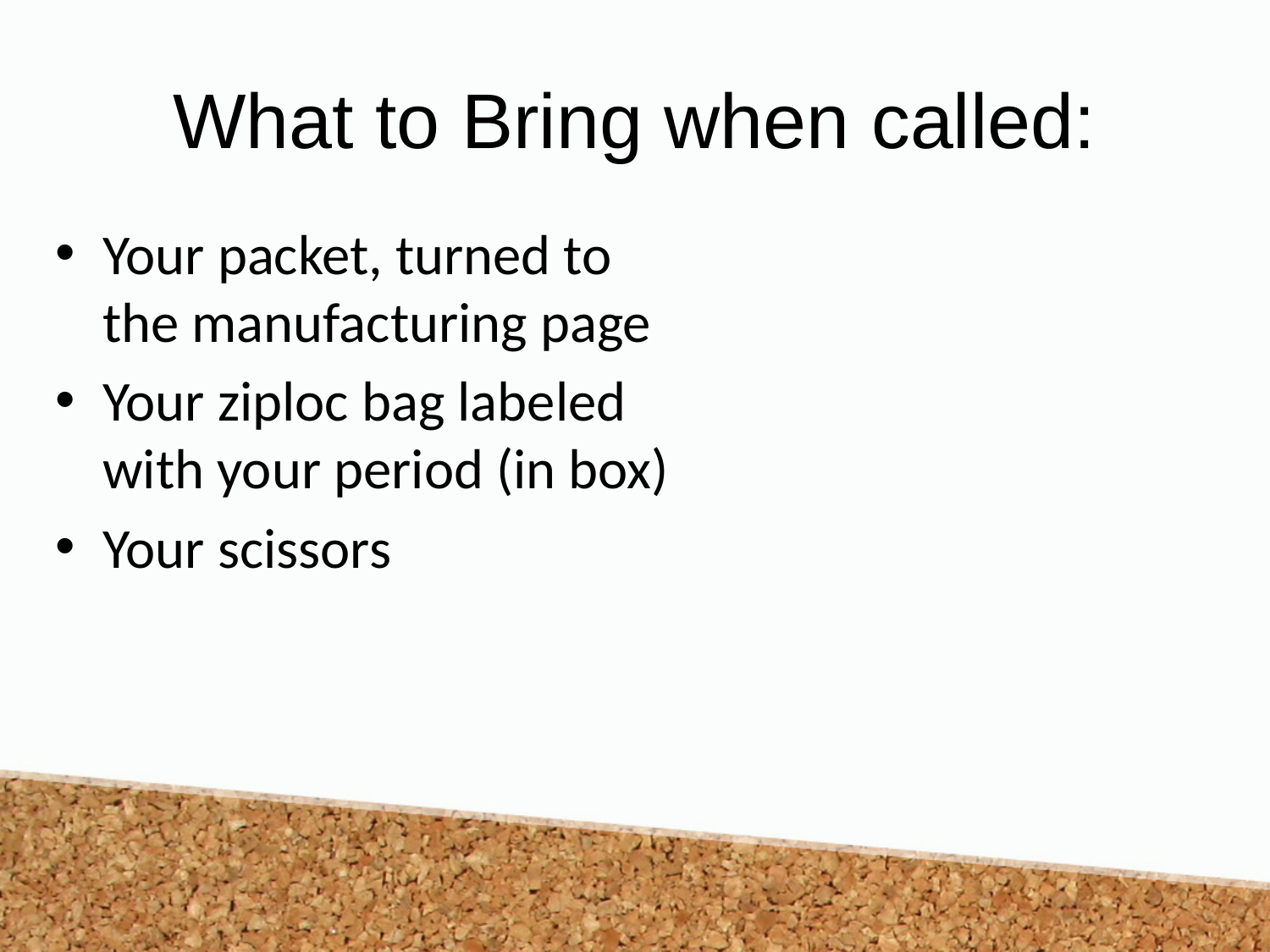

# What to Bring when called:
Your packet, turned to the manufacturing page
Your ziploc bag labeled with your period (in box)
Your scissors